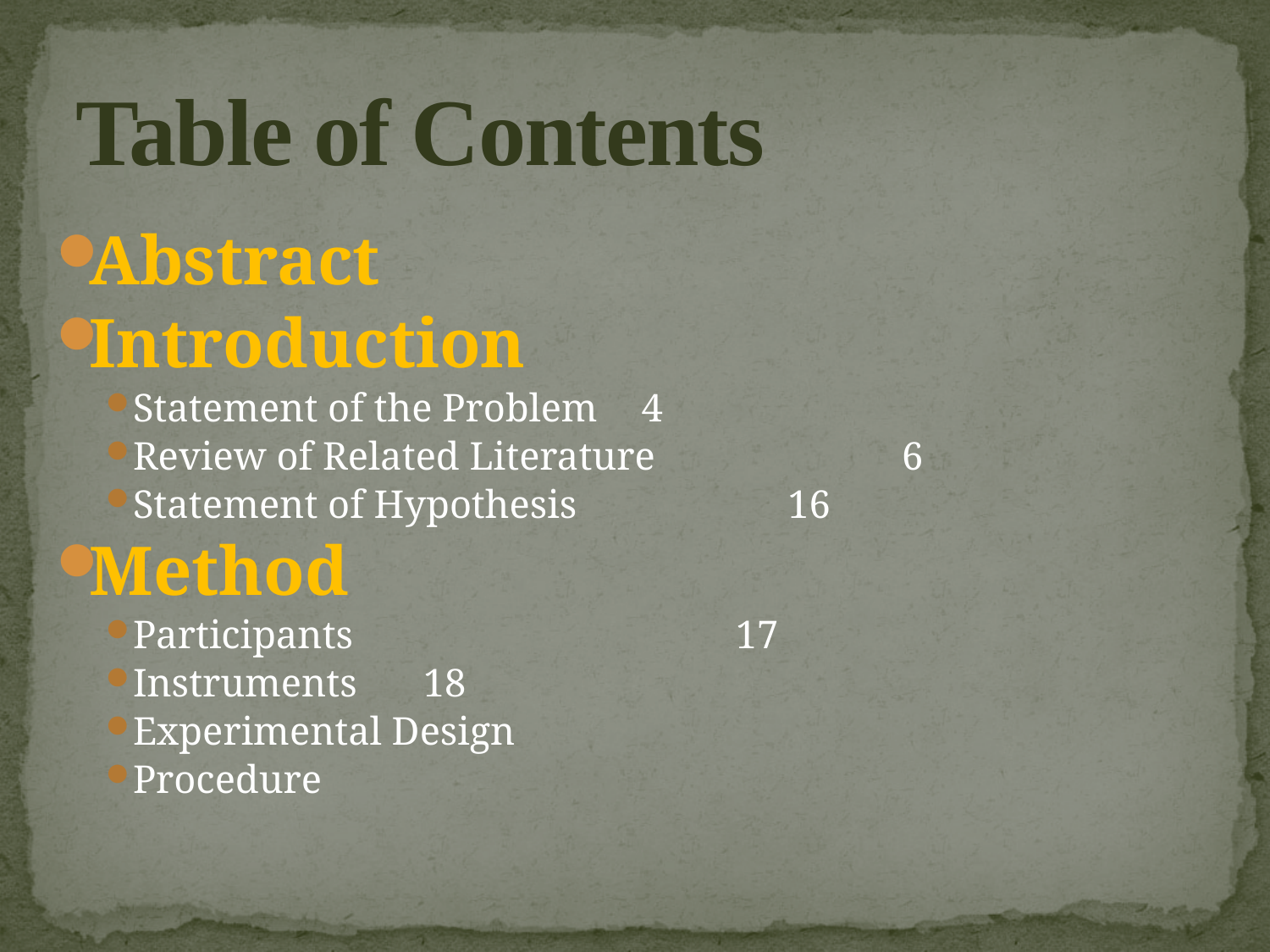

# Table of Contents
Abstract
Introduction
Statement of the Problem				    4
Review of Related Literature        	       	    6
Statement of Hypothesis		           		   16
Method
Participants		                              		   17
Instruments  					   18
Experimental Design
Procedure